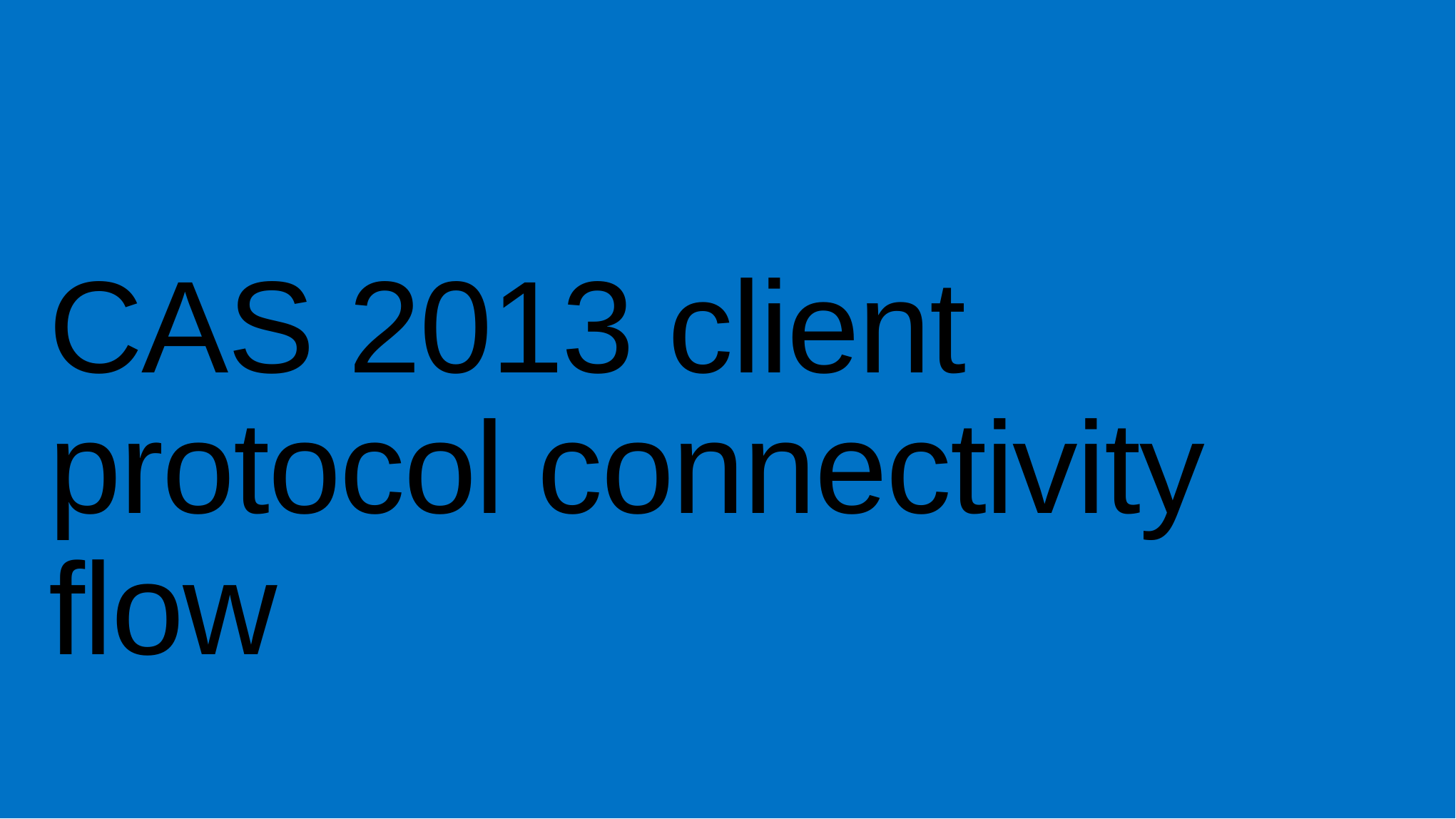

# CAS 2013 client protocol connectivity flow